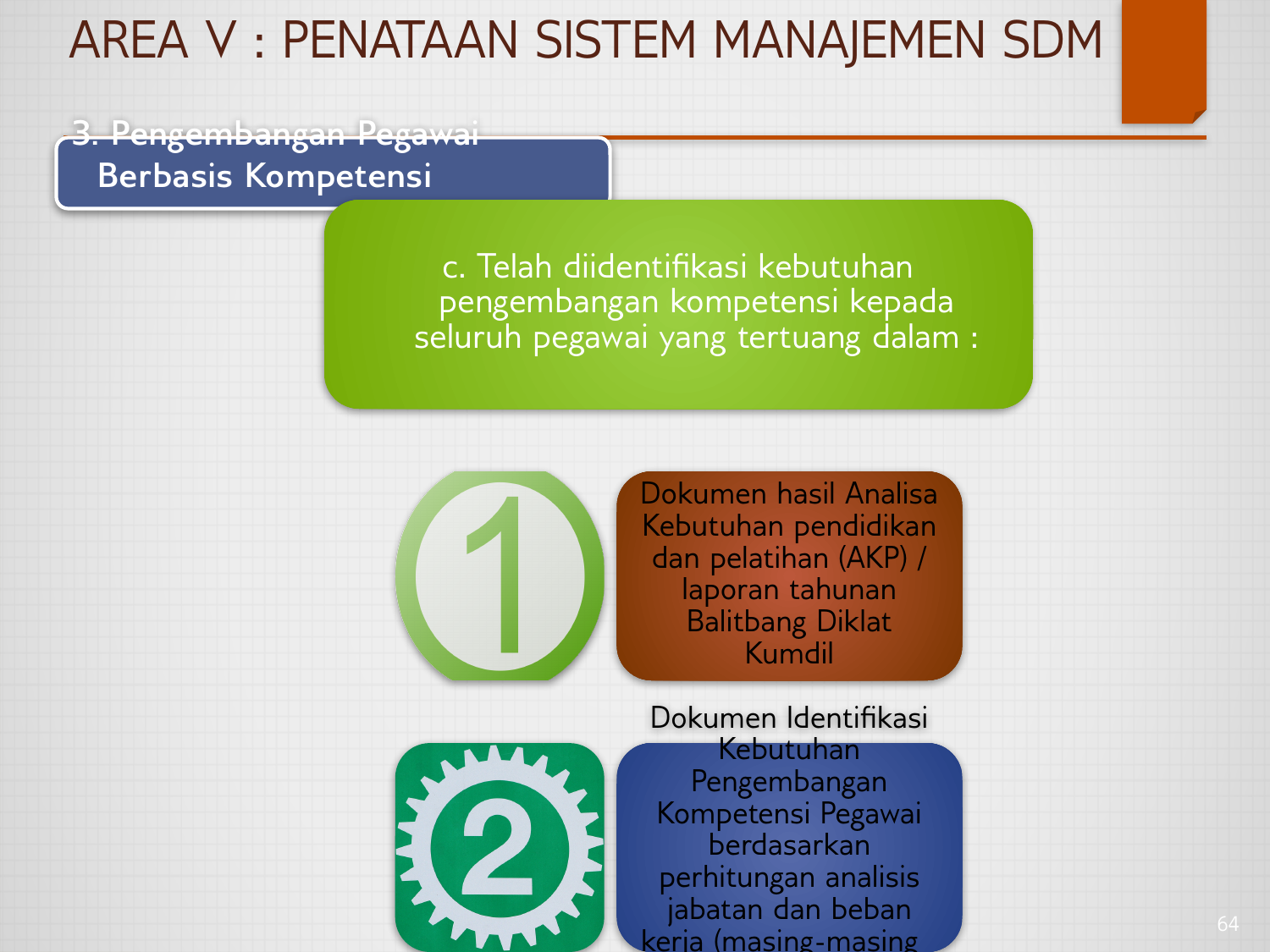

# AREA V : PENATAAN SISTEM MANAJEMEN SDM
3. Pengembangan Pegawai Berbasis Kompetensi

c. Telah diidentifikasi kebutuhan pengembangan kompetensi kepada seluruh pegawai yang tertuang dalam :
Dokumen hasil Analisa Kebutuhan pendidikan dan pelatihan (AKP) / laporan tahunan Balitbang Diklat Kumdil
64